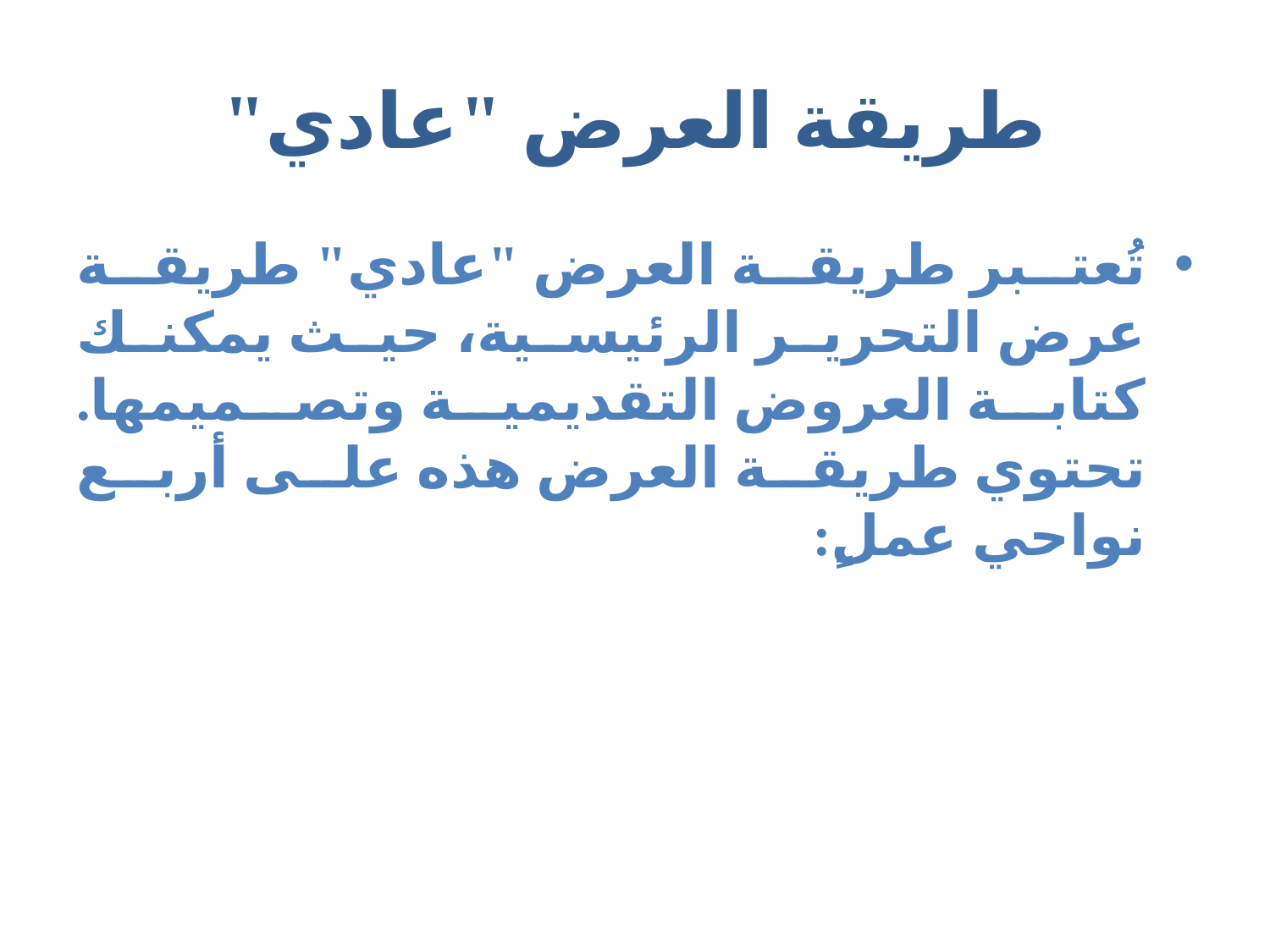

# طريقة العرض "عادي"
تُعتبر طريقة العرض "عادي" طريقة عرض التحرير الرئيسية، حيث يمكنك كتابة العروض التقديمية وتصميمها. تحتوي طريقة العرض هذه على أربع نواحي عملٍ: